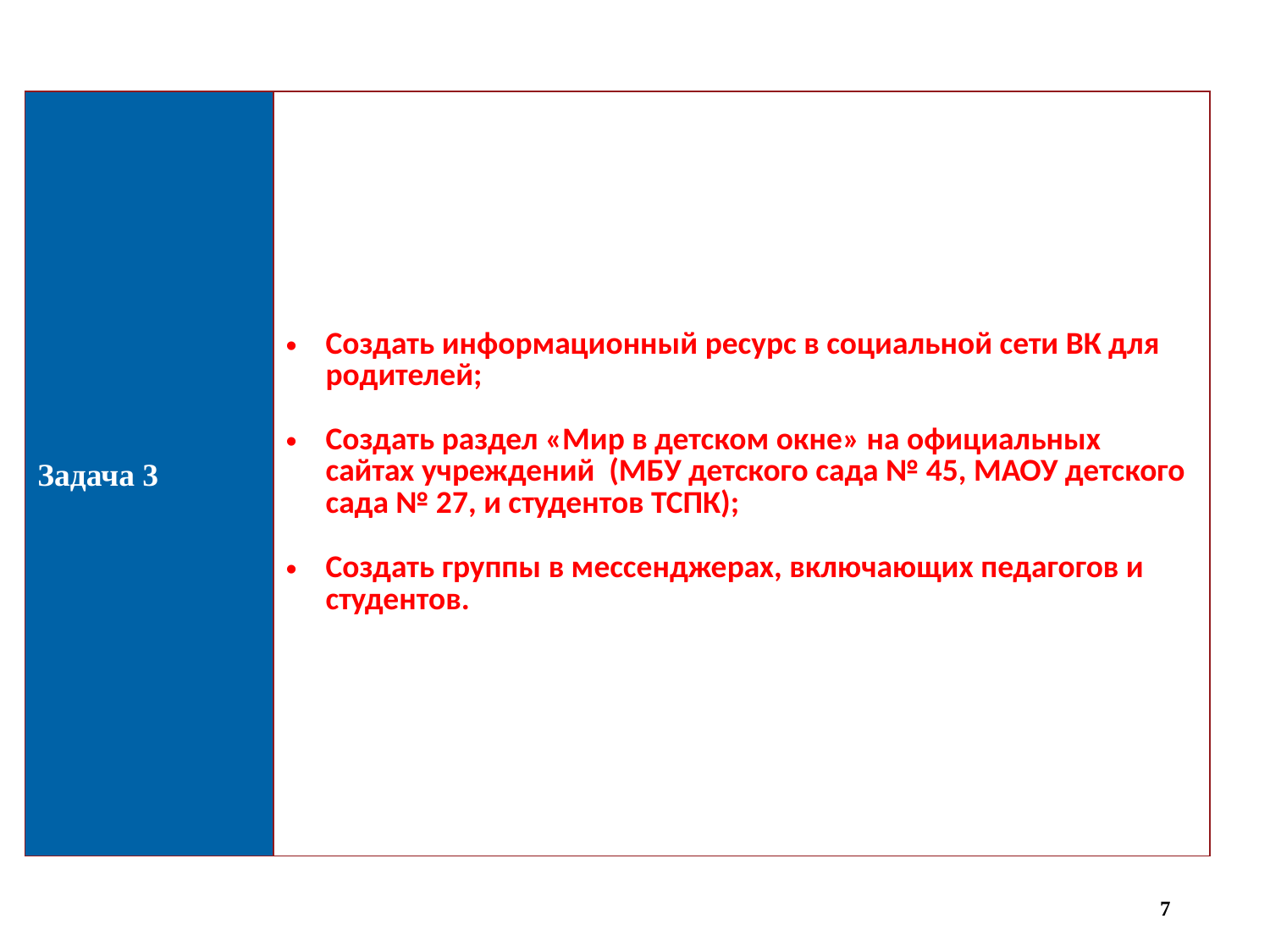

| Задача 3 | Создать информационный ресурс в социальной сети ВК для родителей; Создать раздел «Мир в детском окне» на официальных сайтах учреждений (МБУ детского сада № 45, МАОУ детского сада № 27, и студентов ТСПК); Создать группы в мессенджерах, включающих педагогов и студентов. |
| --- | --- |
7